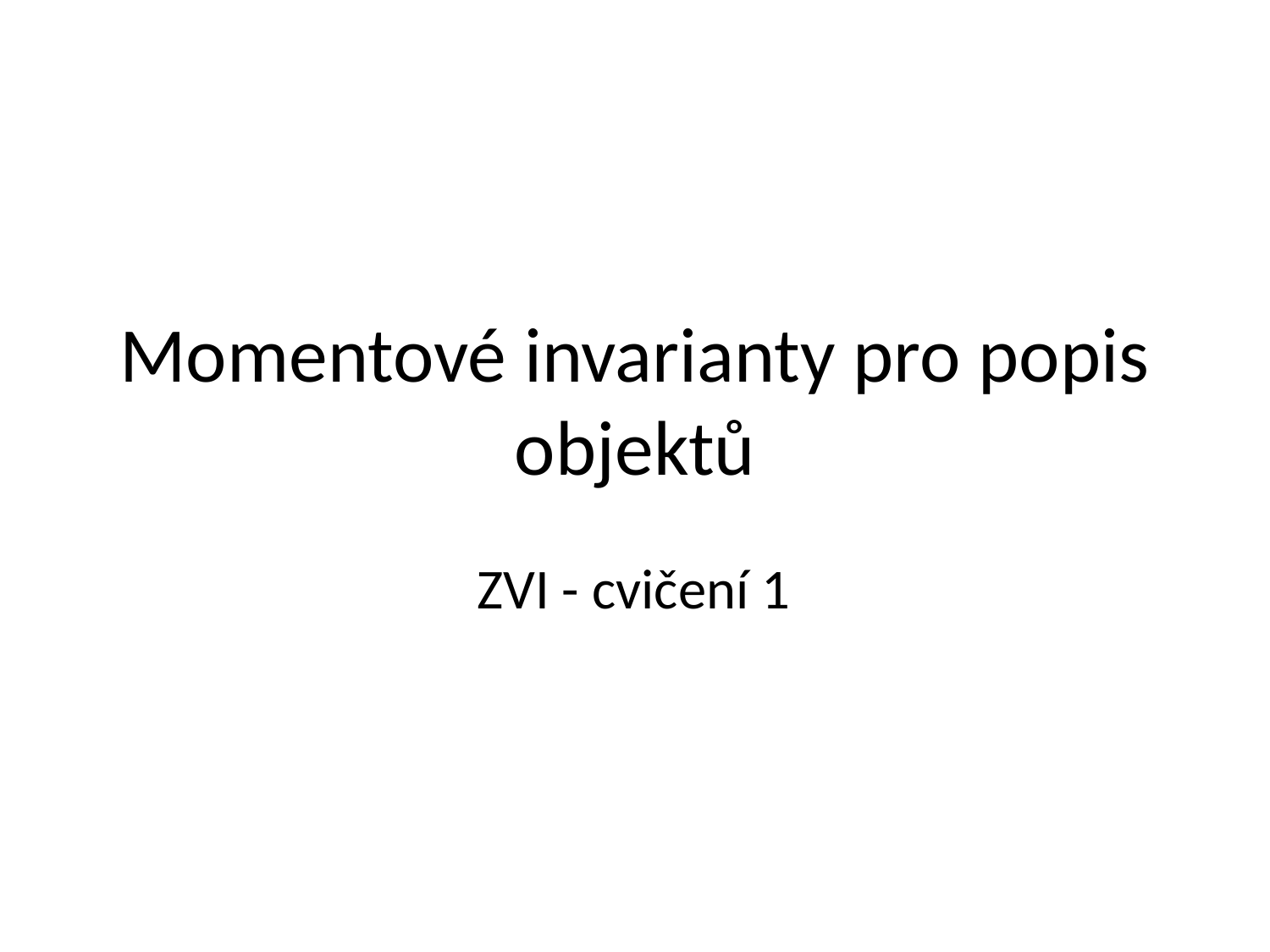

# Momentové invarianty pro popis objektů
ZVI - cvičení 1